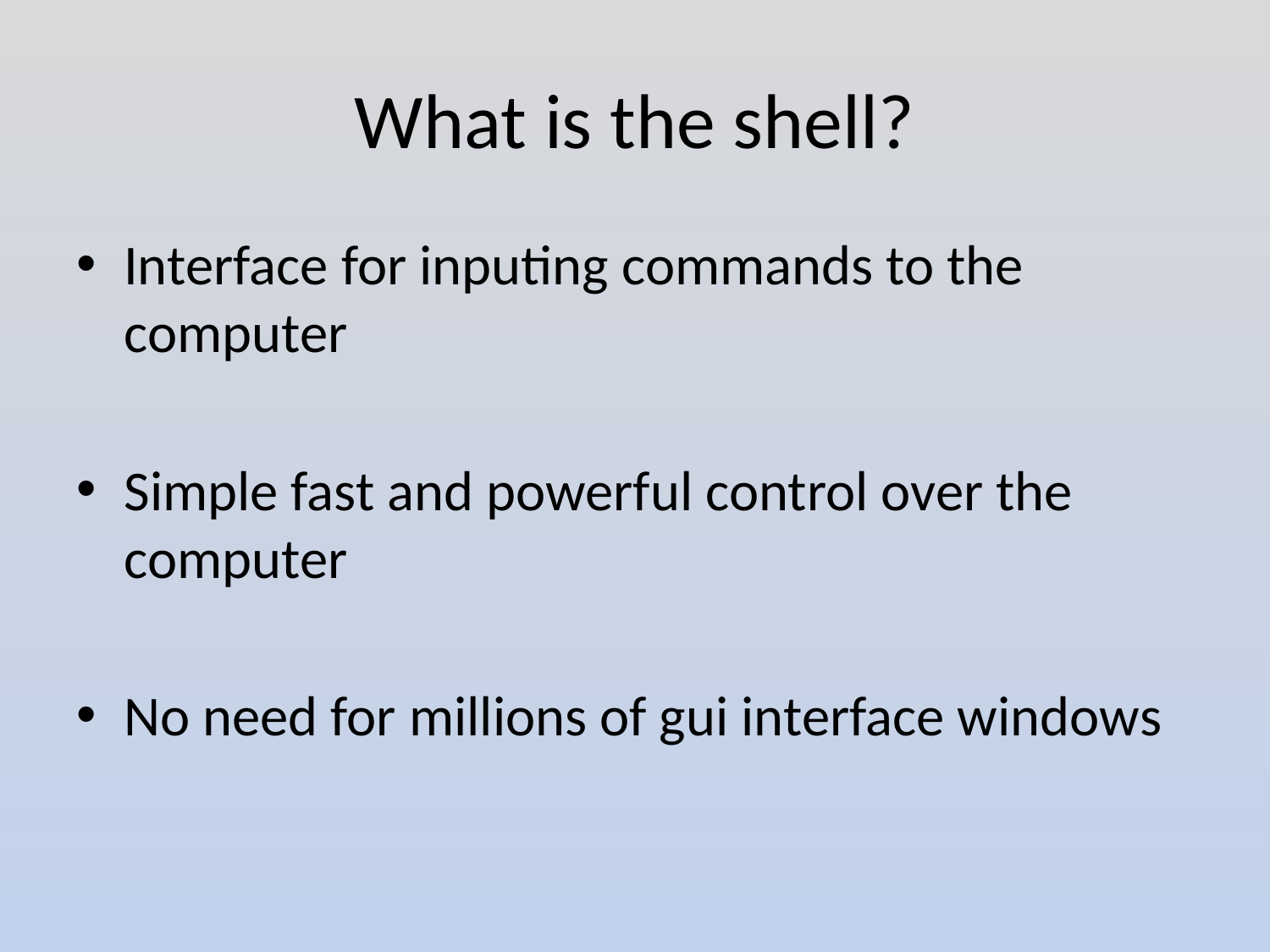

# What is the shell?
Interface for inputing commands to the computer

Simple fast and powerful control over the computer

No need for millions of gui interface windows